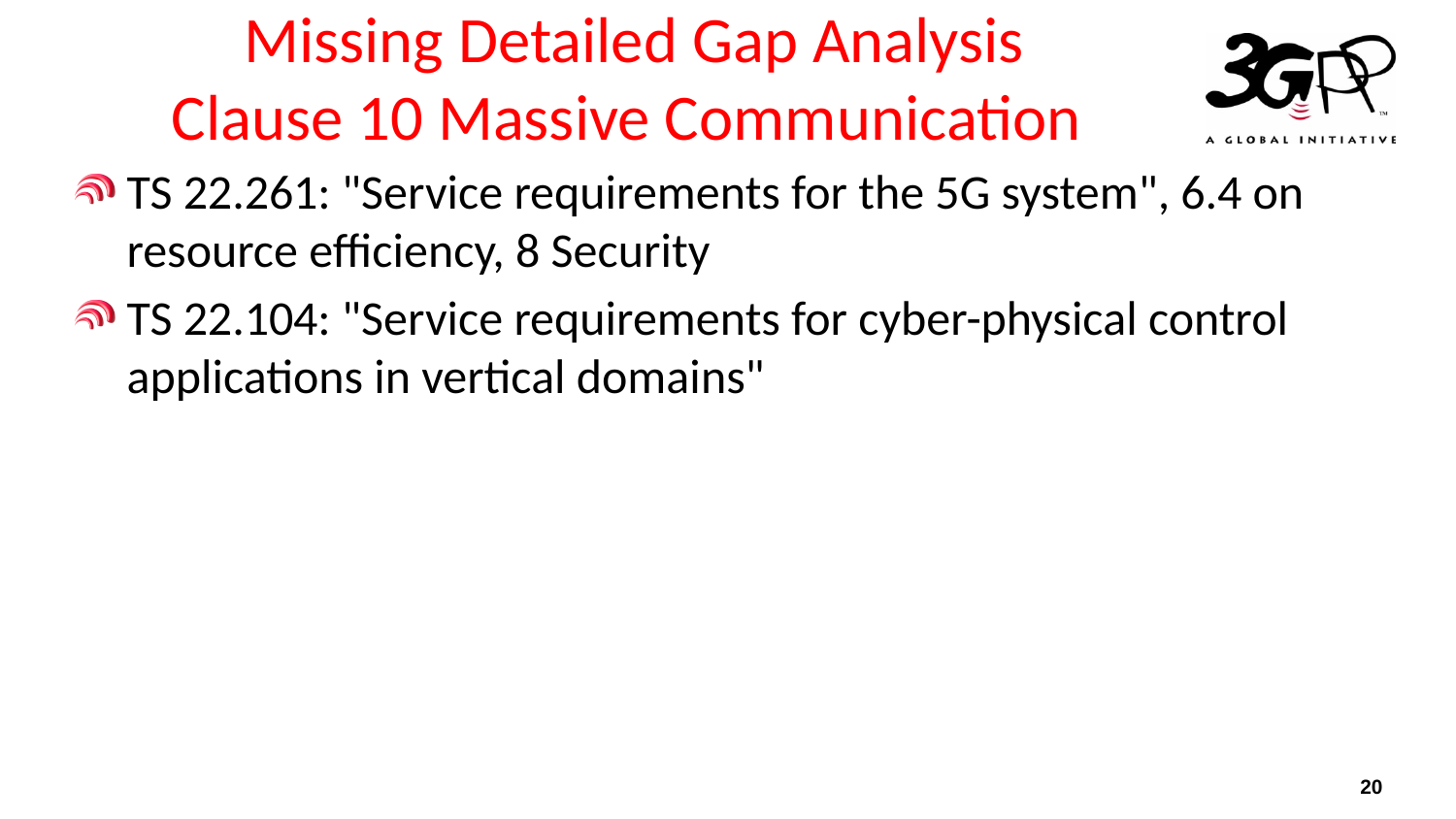

# Missing Detailed Gap Analysis Clause 10 Massive Communication
TS 22.261: "Service requirements for the 5G system", 6.4 on resource efficiency, 8 Security
TS 22.104: "Service requirements for cyber-physical control applications in vertical domains"